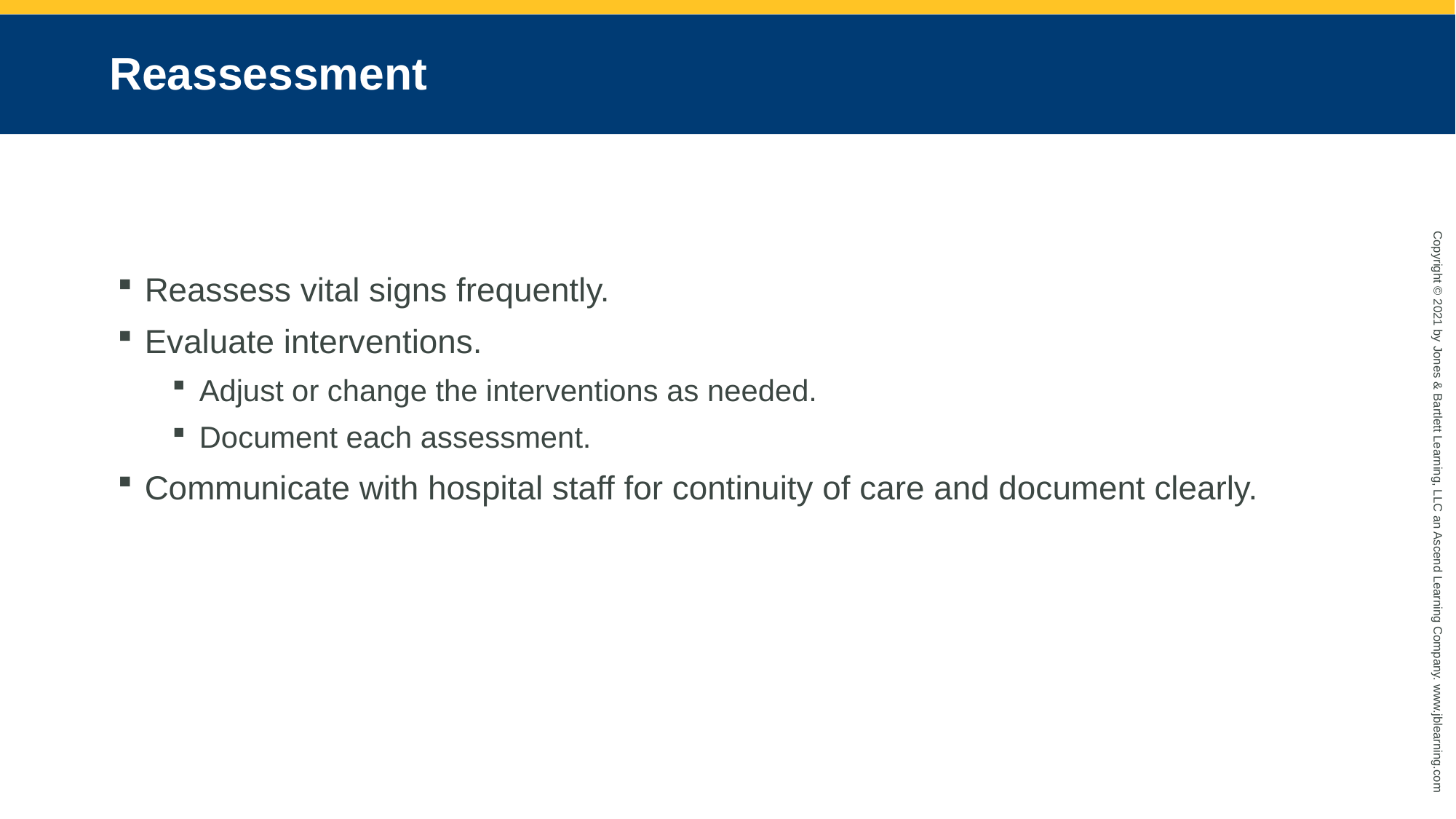

# Reassessment
Reassess vital signs frequently.
Evaluate interventions.
Adjust or change the interventions as needed.
Document each assessment.
Communicate with hospital staff for continuity of care and document clearly.